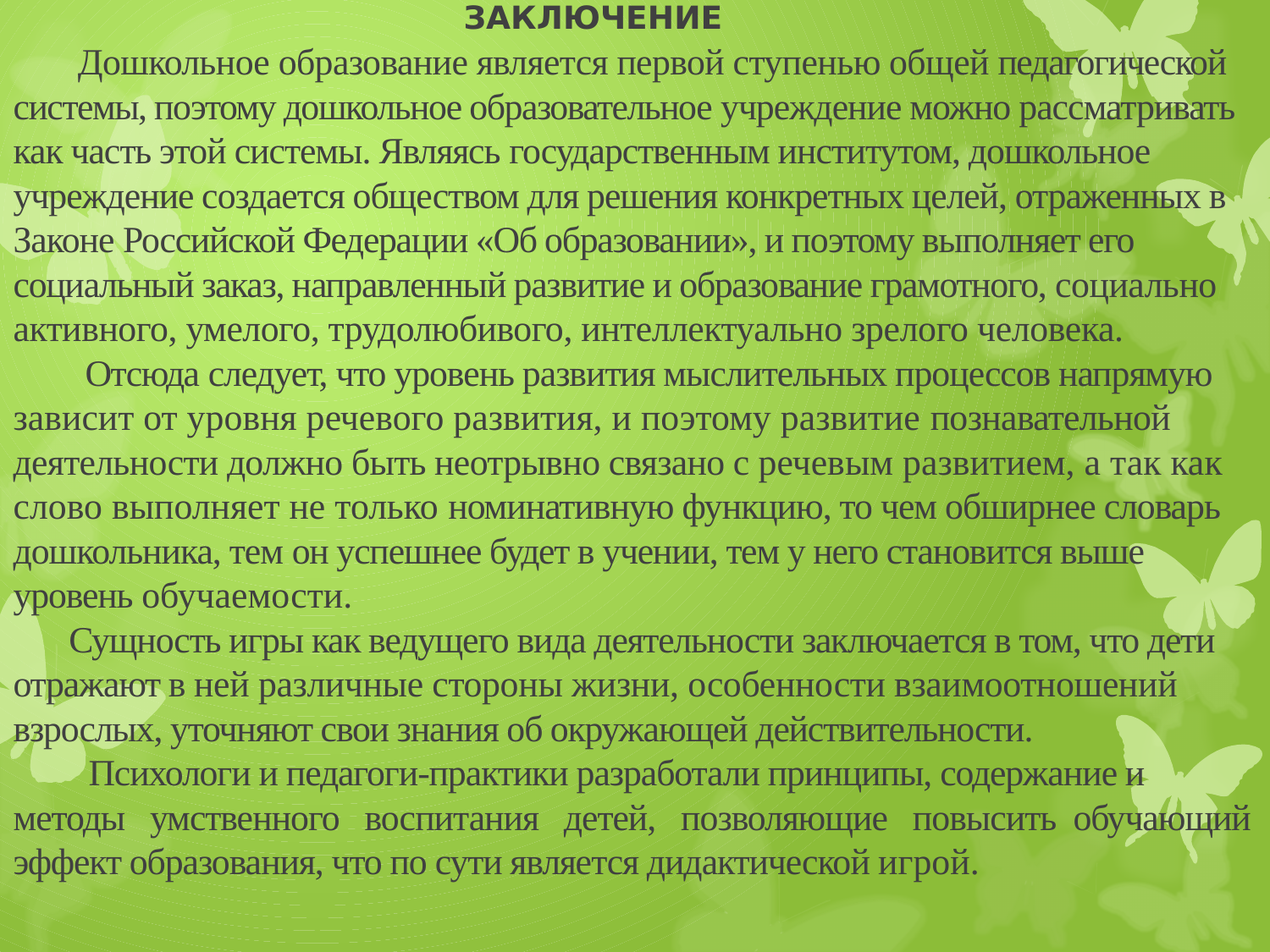

# ЗАКЛЮЧЕНИЕ Дошкольное образование является первой ступенью общей педагогической системы, поэтому дошкольное образовательное учреждение можно рассматривать как часть этой системы. Являясь государственным институтом, дошкольное учреждение создается обществом для решения конкретных целей, отраженных в Законе Российской Федерации «Об образовании», и поэтому выполняет его социальный заказ, направленный развитие и образование грамотного, социально активного, умелого, трудолюбивого, интеллектуально зрелого человека. Отсюда следует, что уровень развития мыслительных процессов напрямую зависит от уровня речевого развития, и поэтому развитие познавательной деятельности должно быть неотрывно связано с речевым развитием, а так как слово выполняет не только номинативную функцию, то чем обширнее словарь дошкольника, тем он успешнее будет в учении, тем у него становится выше уровень обучаемости. Сущность игры как ведущего вида деятельности заключается в том, что дети отражают в ней различные стороны жизни, особенности взаимоотношений взрослых, уточняют свои знания об окружающей действительности. Психологи и педагоги-практики разработали принципы, содержание и методы   умственного   воспитания   детей,   позволяющие   повысить  обучающий эффект образования, что по сути является дидактической игрой.